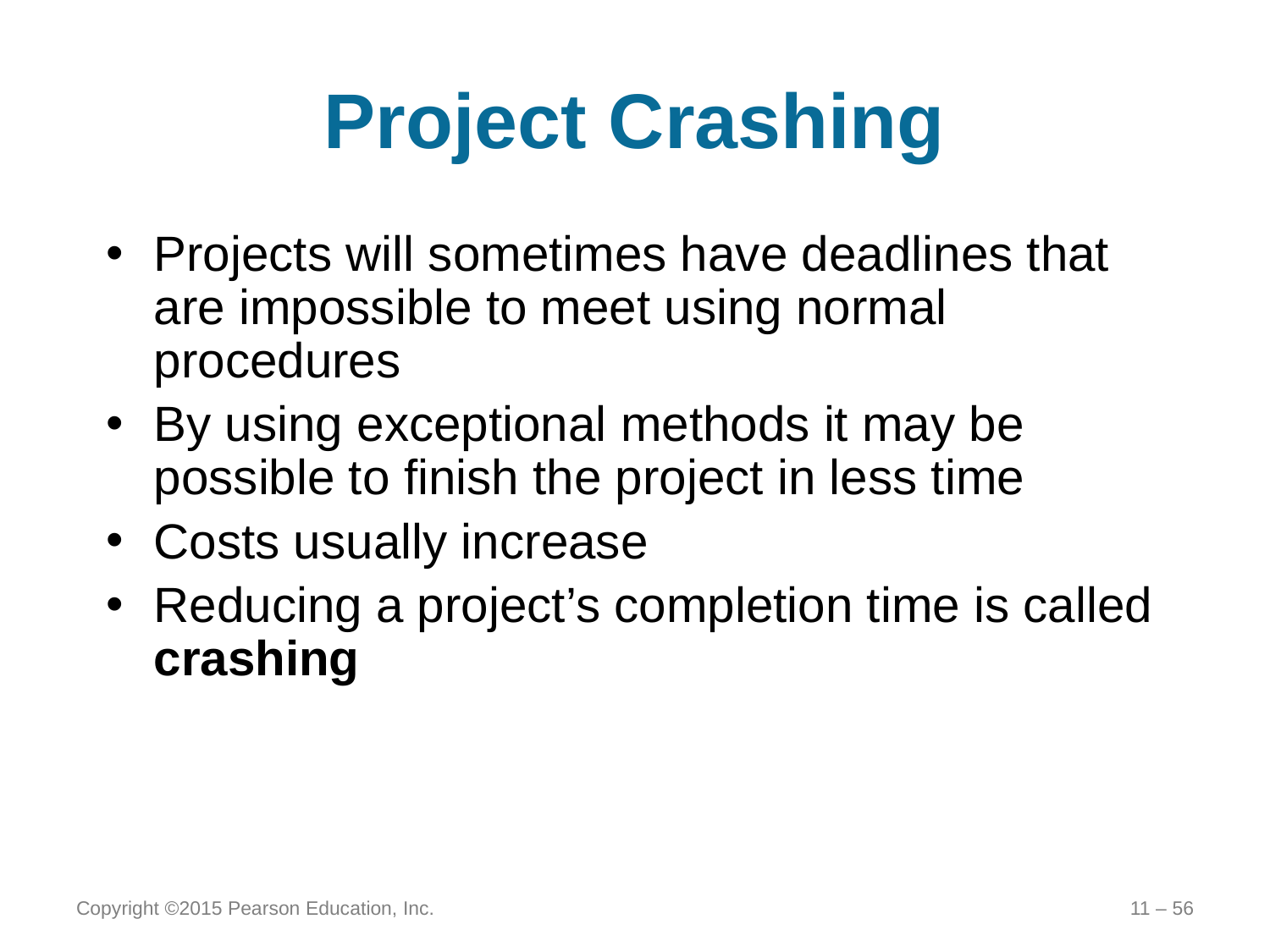

# Project Crashing
Projects will sometimes have deadlines that are impossible to meet using normal procedures
By using exceptional methods it may be possible to finish the project in less time
Costs usually increase
Reducing a project’s completion time is called crashing
Copyright ©2015 Pearson Education, Inc.
11 – 56